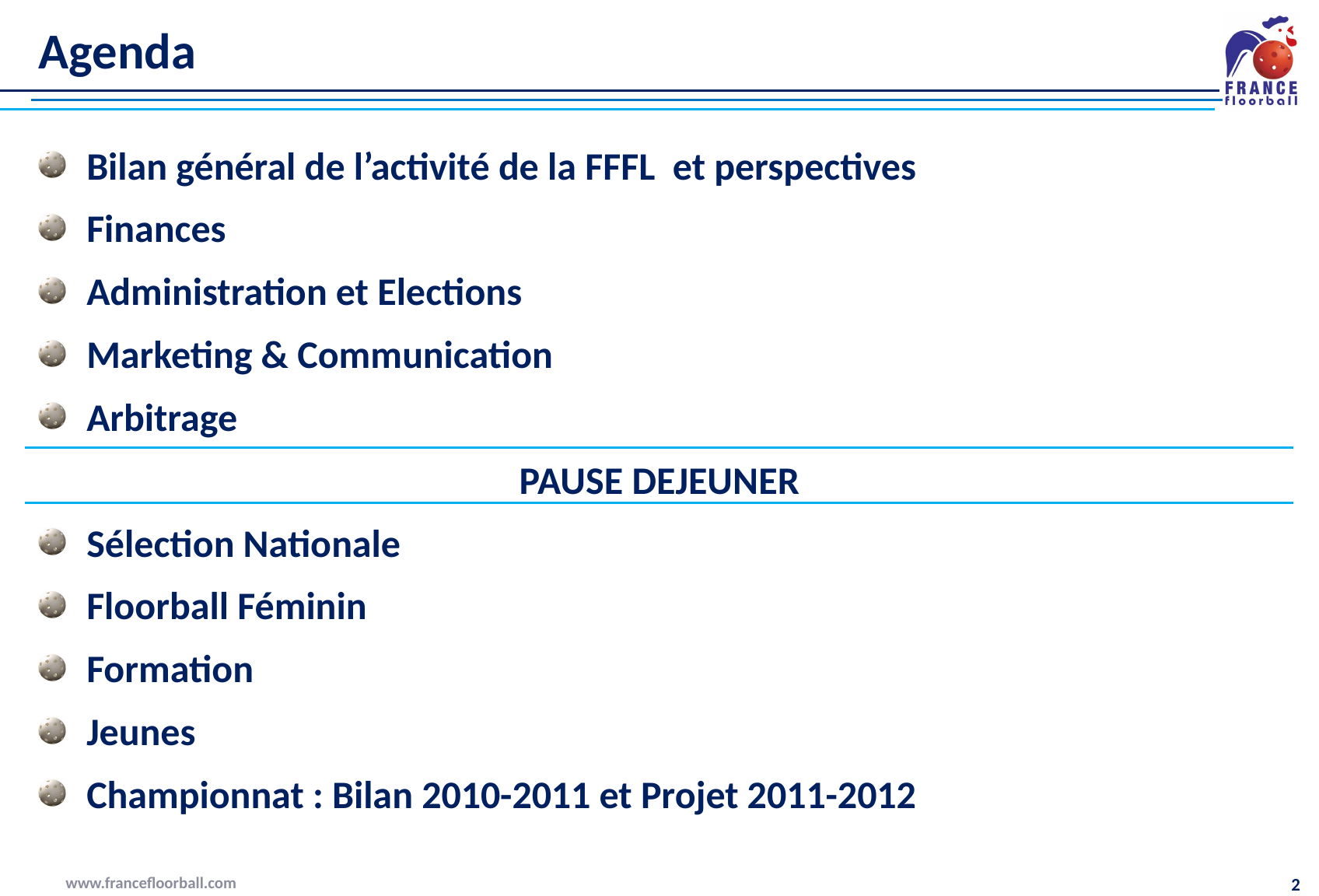

# Agenda
Bilan général de l’activité de la FFFL  et perspectives
Finances
Administration et Elections
Marketing & Communication
Arbitrage
PAUSE DEJEUNER
Sélection Nationale
Floorball Féminin
Formation
Jeunes
Championnat : Bilan 2010-2011 et Projet 2011-2012
www.francefloorball.com
2